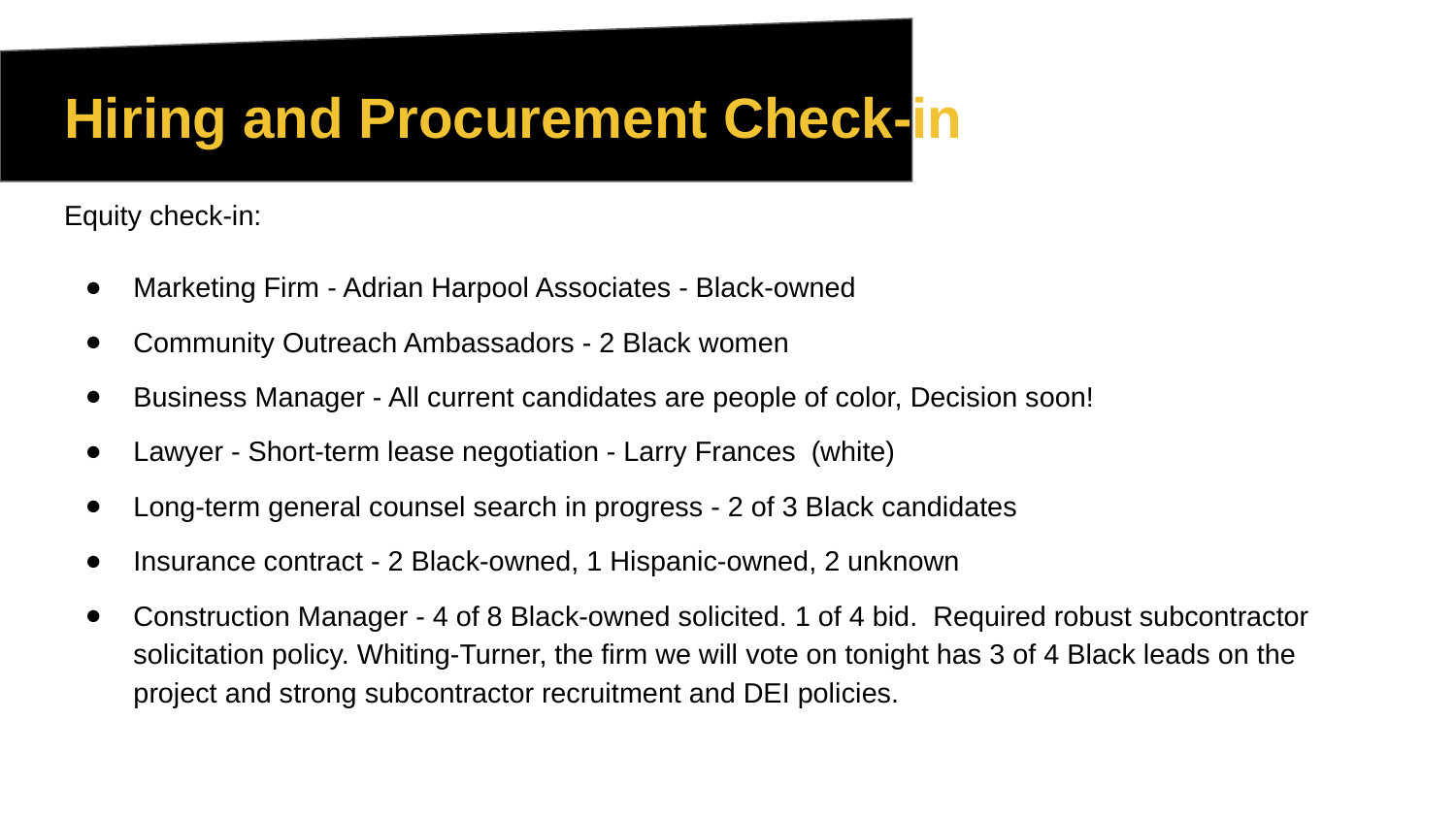

# Hiring and Procurement Check-in
Equity check-in:

Marketing Firm - Adrian Harpool Associates - Black-owned
Community Outreach Ambassadors - 2 Black women
Business Manager - All current candidates are people of color, Decision soon!
Lawyer - Short-term lease negotiation - Larry Frances  (white)
Long-term general counsel search in progress - 2 of 3 Black candidates
Insurance contract - 2 Black-owned, 1 Hispanic-owned, 2 unknown
Construction Manager - 4 of 8 Black-owned solicited. 1 of 4 bid.  Required robust subcontractor solicitation policy. Whiting-Turner, the firm we will vote on tonight has 3 of 4 Black leads on the project and strong subcontractor recruitment and DEI policies.